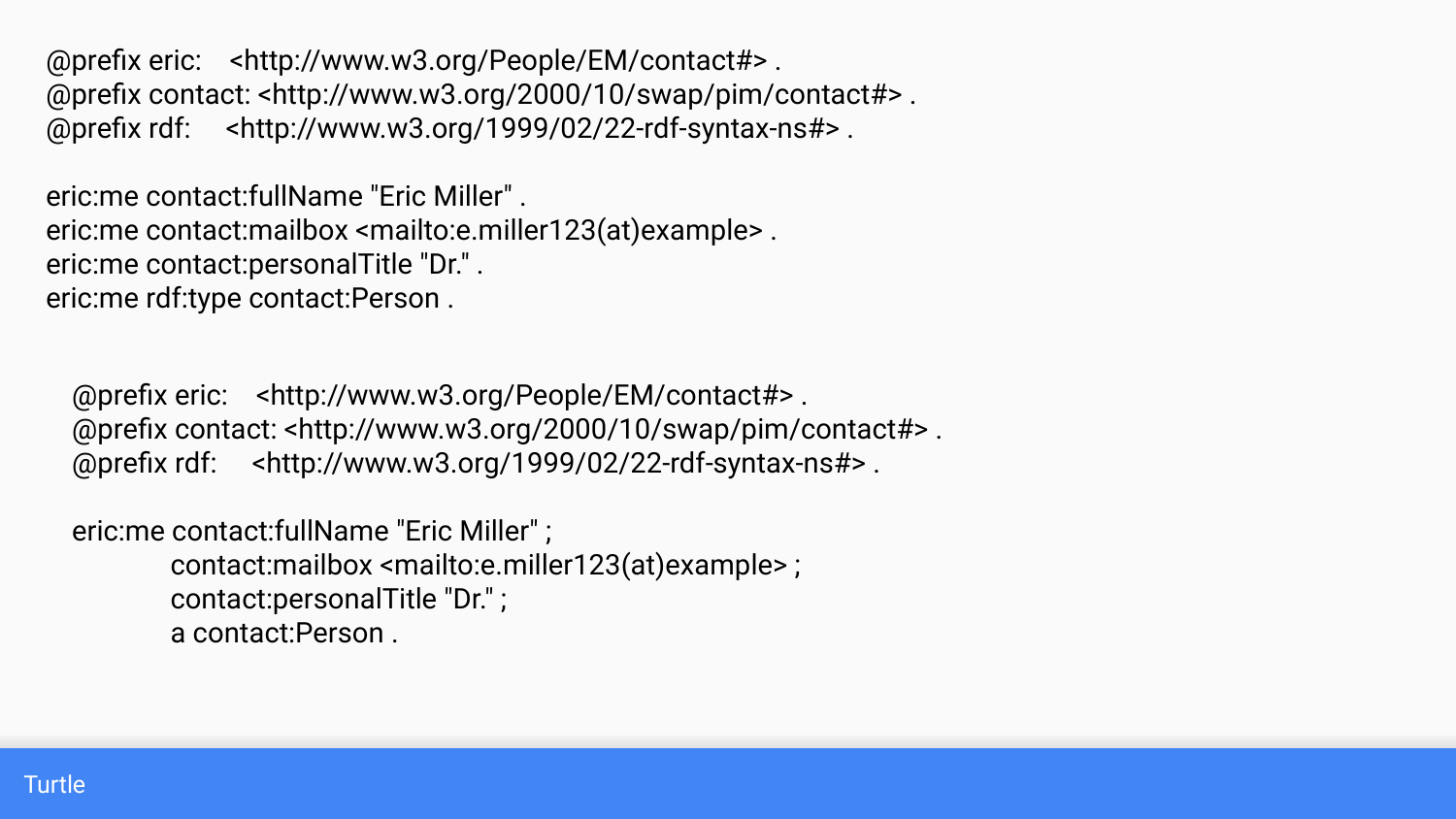

@prefix eric:    <http://www.w3.org/People/EM/contact#> .
@prefix contact: <http://www.w3.org/2000/10/swap/pim/contact#> .
@prefix rdf:     <http://www.w3.org/1999/02/22-rdf-syntax-ns#> .

eric:me contact:fullName "Eric Miller" .
eric:me contact:mailbox <mailto:e.miller123(at)example> .
eric:me contact:personalTitle "Dr." .
eric:me rdf:type contact:Person .

@prefix eric:    <http://www.w3.org/People/EM/contact#> .
@prefix contact: <http://www.w3.org/2000/10/swap/pim/contact#> .
@prefix rdf:     <http://www.w3.org/1999/02/22-rdf-syntax-ns#> .

eric:me contact:fullName "Eric Miller" ;
              contact:mailbox <mailto:e.miller123(at)example> ;
              contact:personalTitle "Dr." ;
              a contact:Person .

Turtle